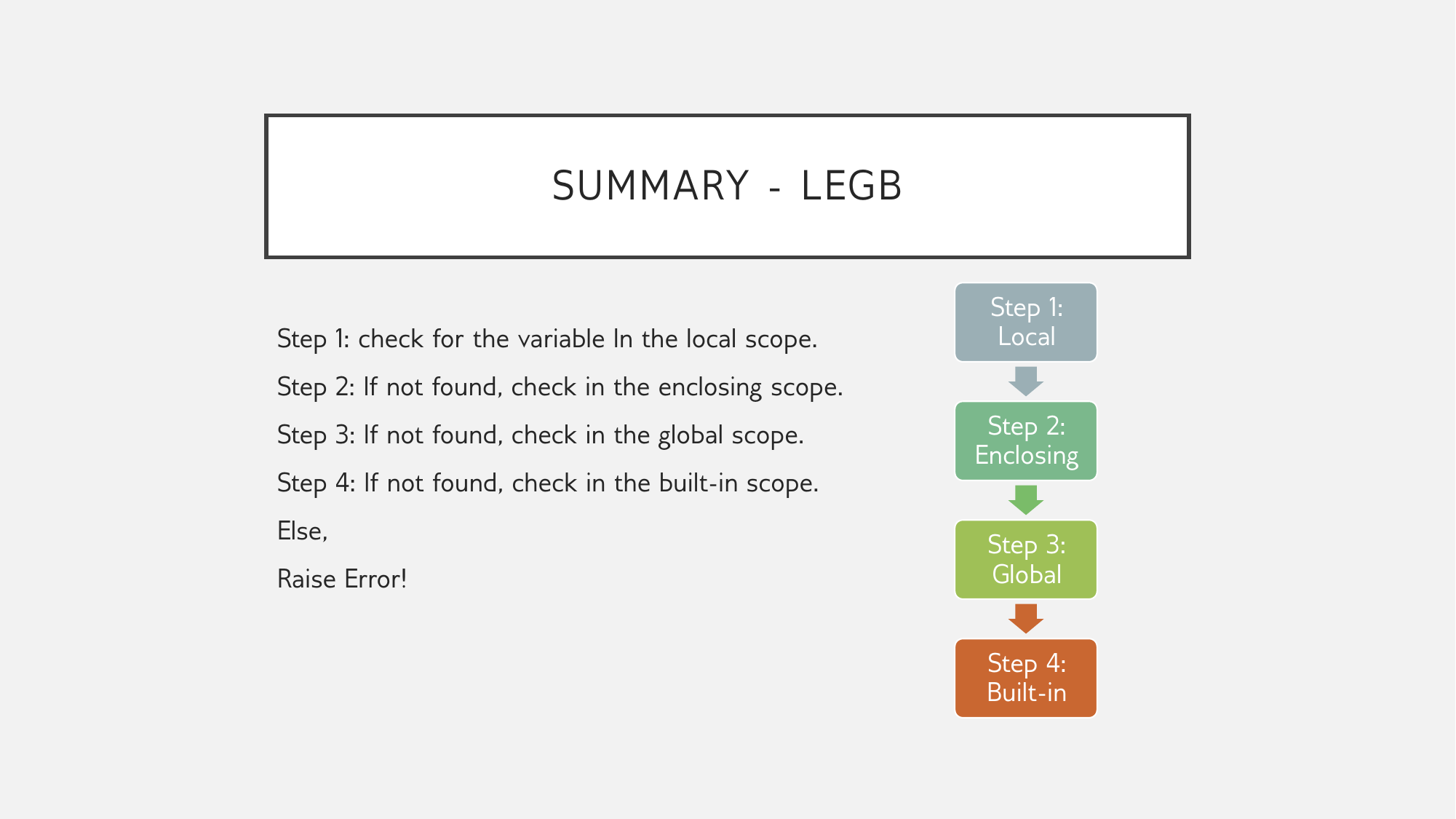

# Summary - legb
Step 1: Local

Step 2: Enclosing

Step 3: Global

Step 4: Built-in
Step 1: check for the variable In the local scope.
Step 2: If not found, check in the enclosing scope.
Step 3: If not found, check in the global scope.
Step 4: If not found, check in the built-in scope.
Else,
Raise Error!